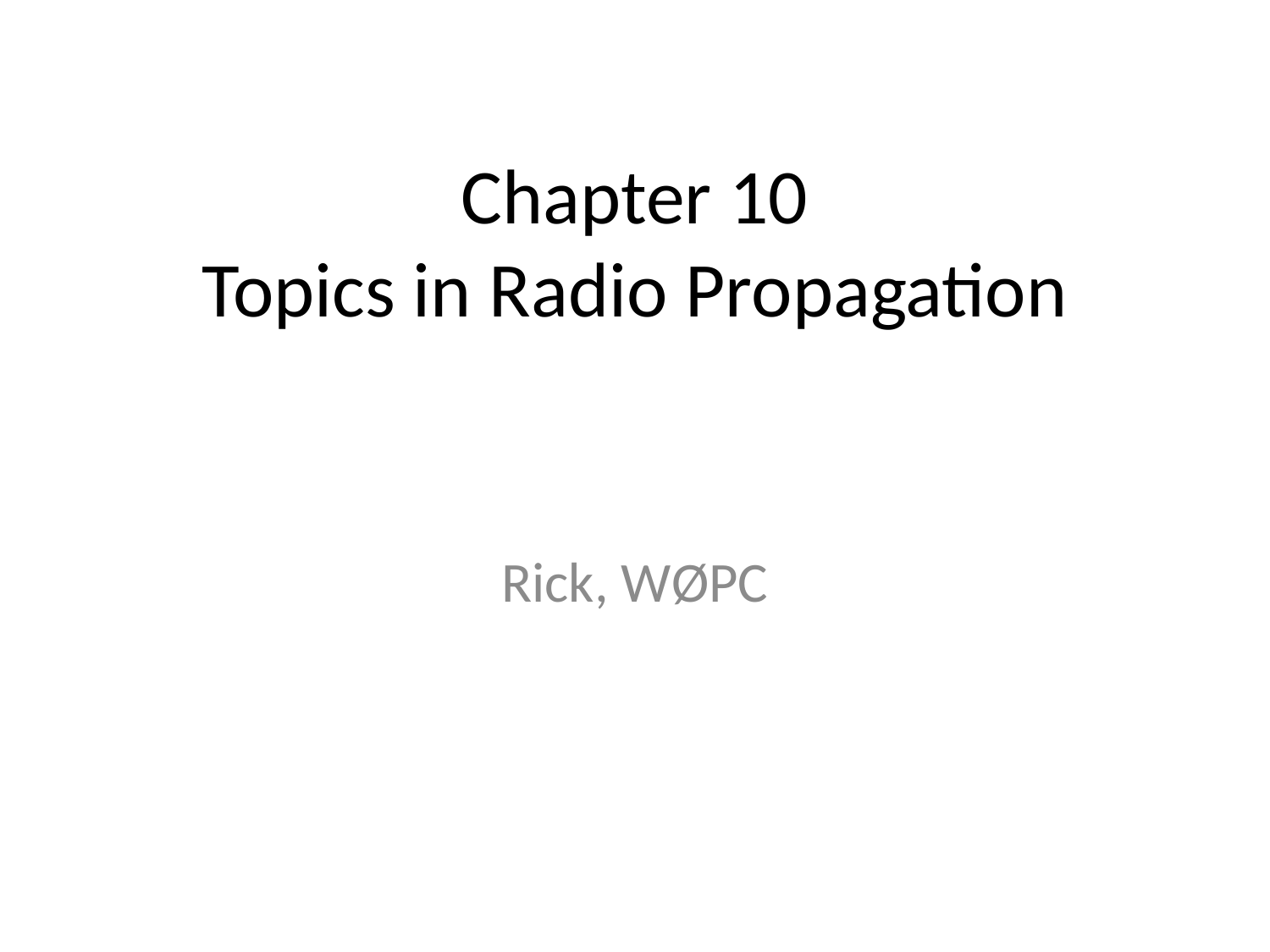

# Chapter 10 Topics in Radio Propagation
Rick, WØPC